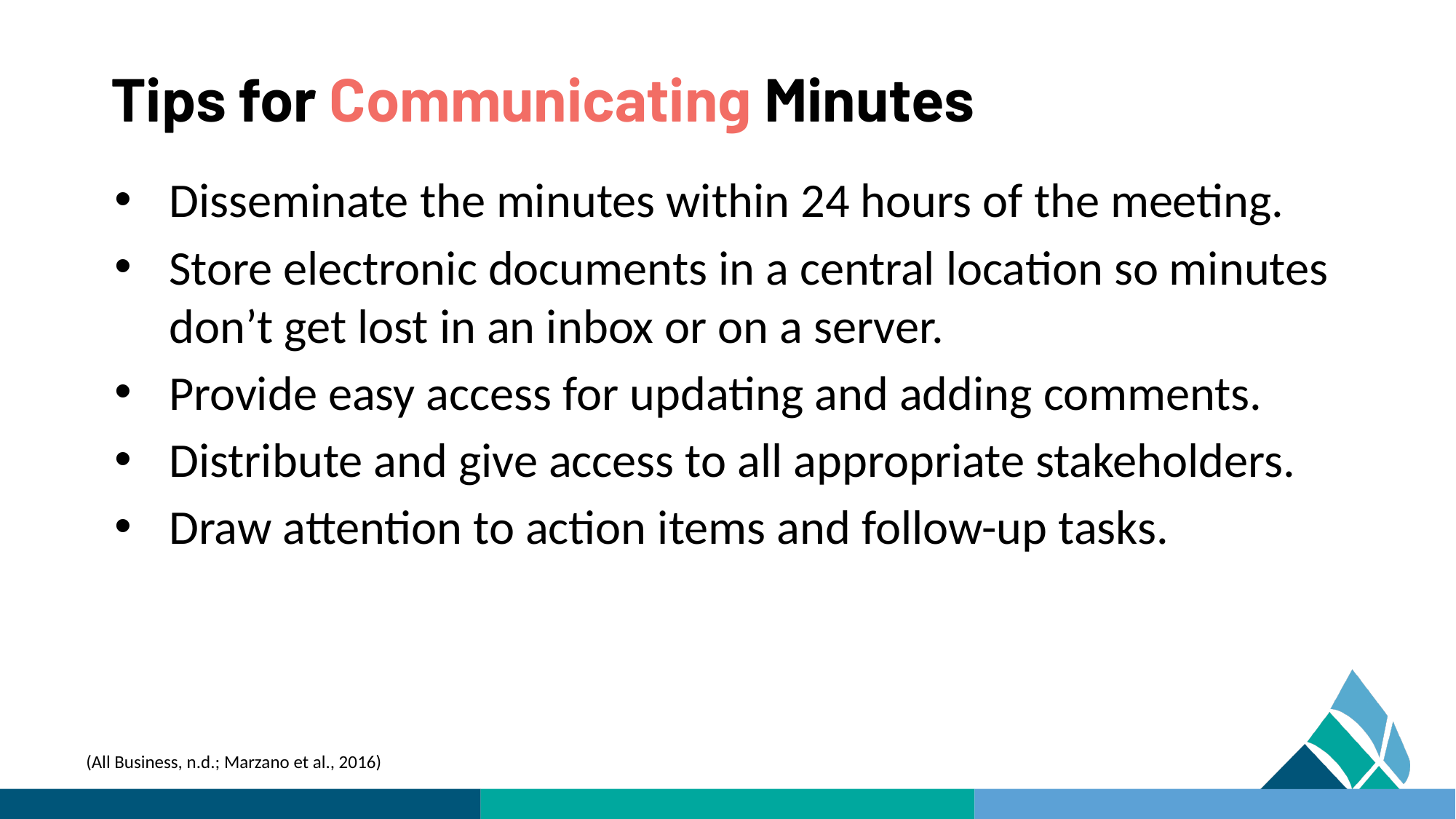

# Tips for Communicating Minutes
Disseminate the minutes within 24 hours of the meeting.
Store electronic documents in a central location so minutes don’t get lost in an inbox or on a server.
Provide easy access for updating and adding comments.
Distribute and give access to all appropriate stakeholders.
Draw attention to action items and follow-up tasks.

(All Business, n.d.; Marzano et al., 2016)